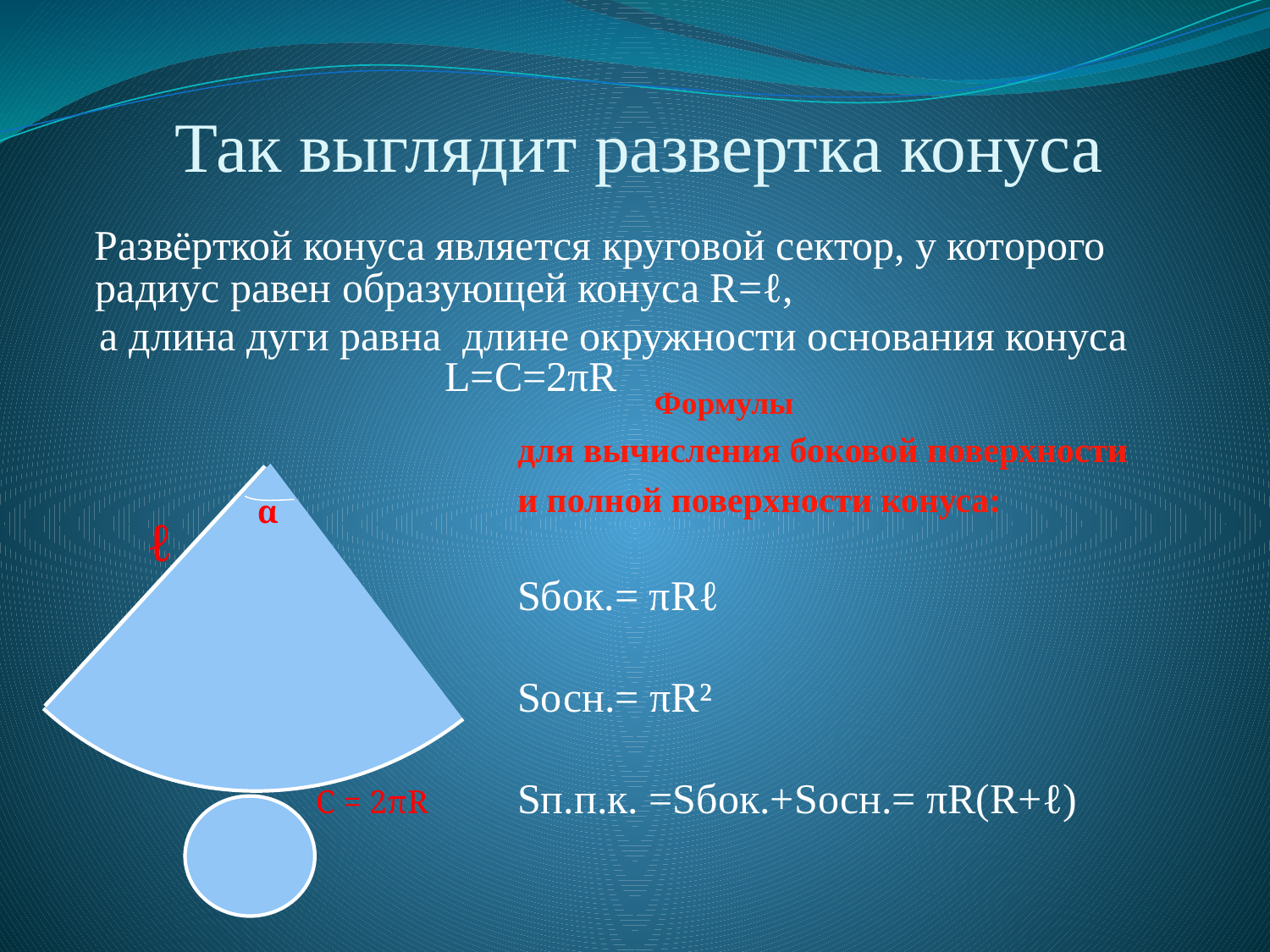

# Так выглядит развертка конуса
   Развёрткой конуса является круговой сектор, у которого радиус равен образующей конуса R=ℓ,
    а длина дуги равна  длине окружности основания конуса                                          L=C=2πR

                 Формулы
для вычисления боковой поверхности
и полной поверхности конуса:

Sбок.= πRℓ

Sосн.= πR²

Sп.п.к. =Sбок.+Sосн.= πR(R+ℓ)

α

ℓ

С = 2πR